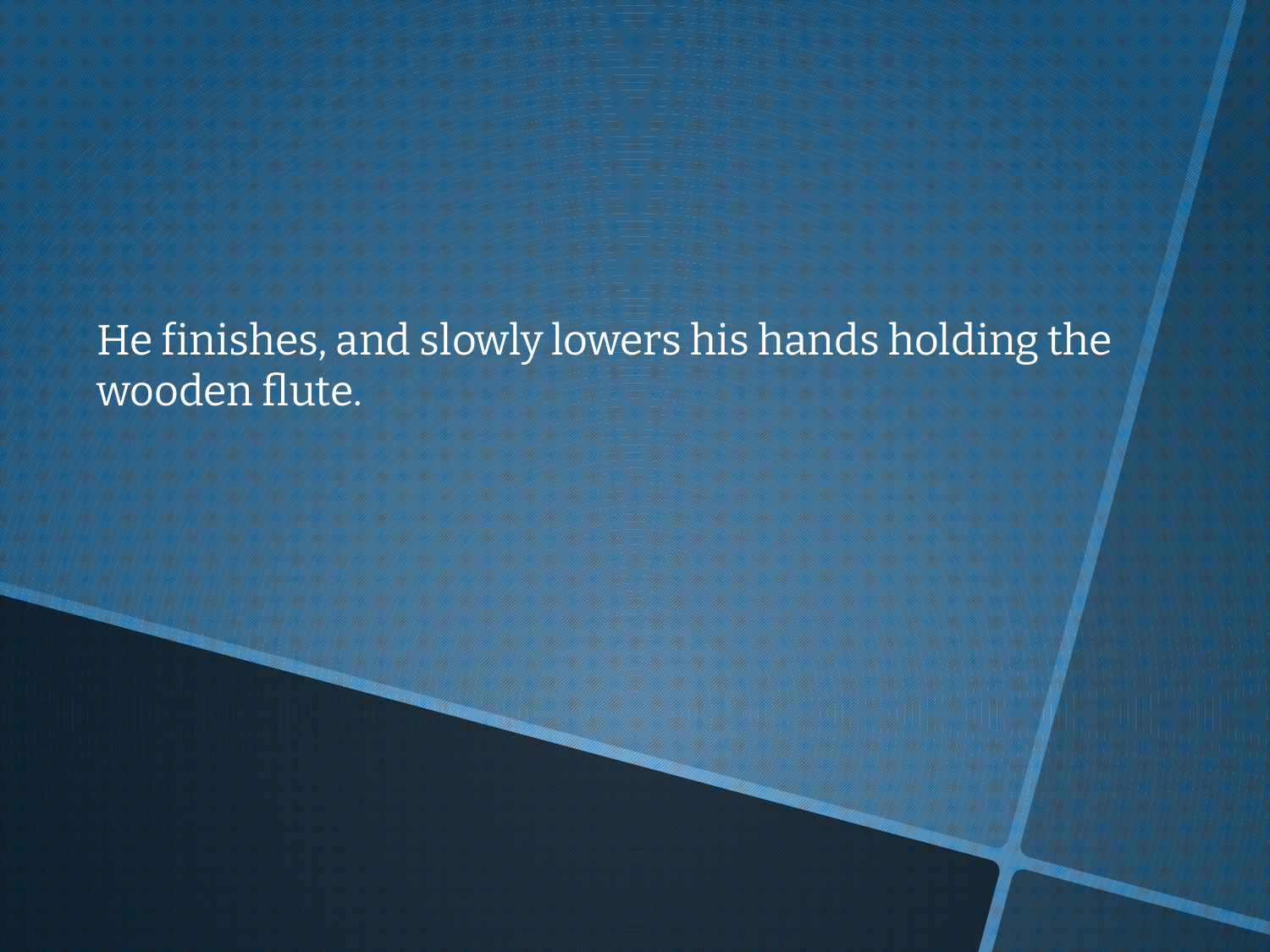

He finishes, and slowly lowers his hands holding the wooden flute.